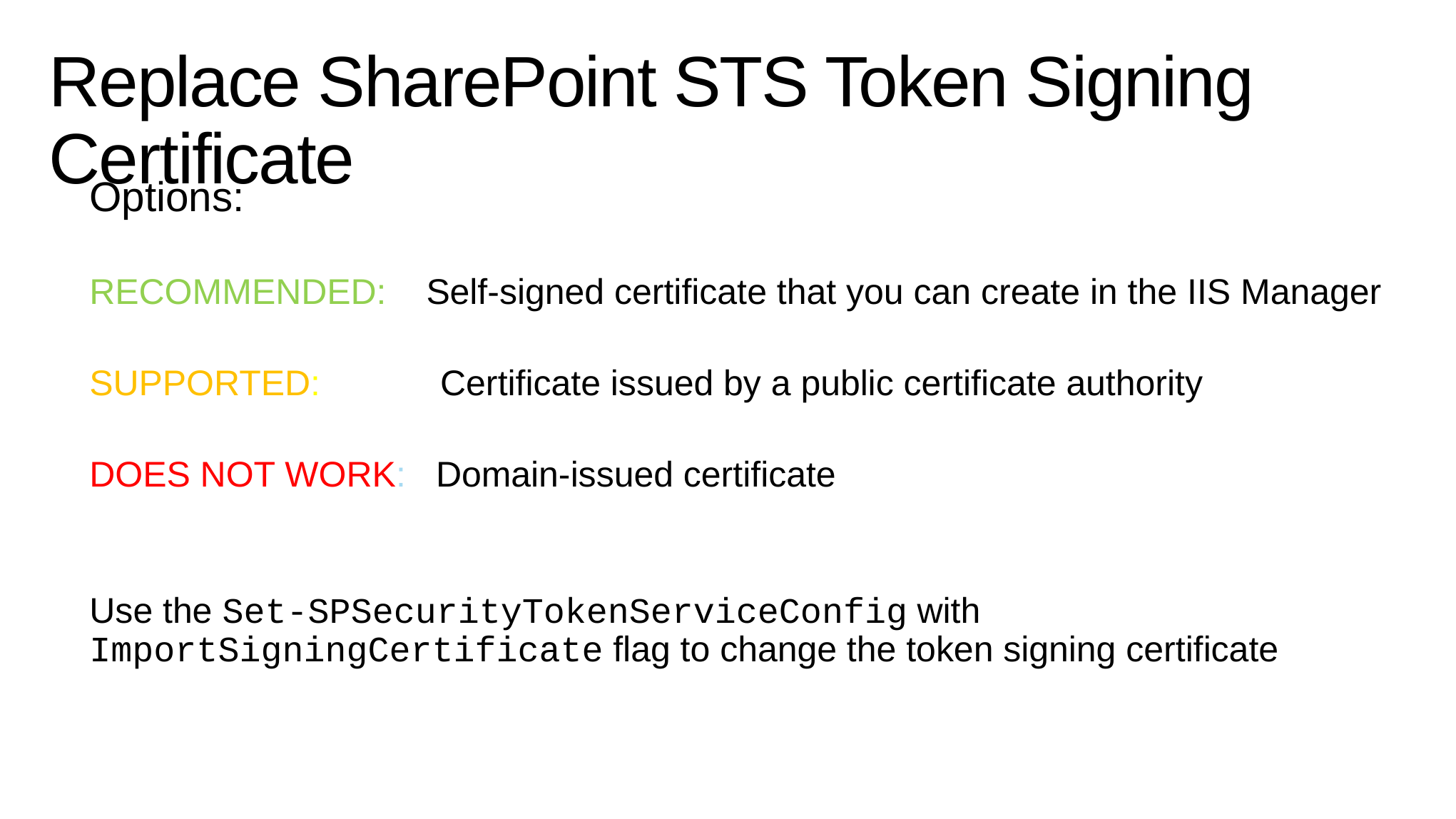

# Replace SharePoint STS Token Signing Certificate
Options:

RECOMMENDED:    Self-signed certificate that you can create in the IIS Manager

SUPPORTED: 	   Certificate issued by a public certificate authority

DOES NOT WORK:   Domain-issued certificate

Use the Set-SPSecurityTokenServiceConfig with ImportSigningCertificate flag to change the token signing certificate